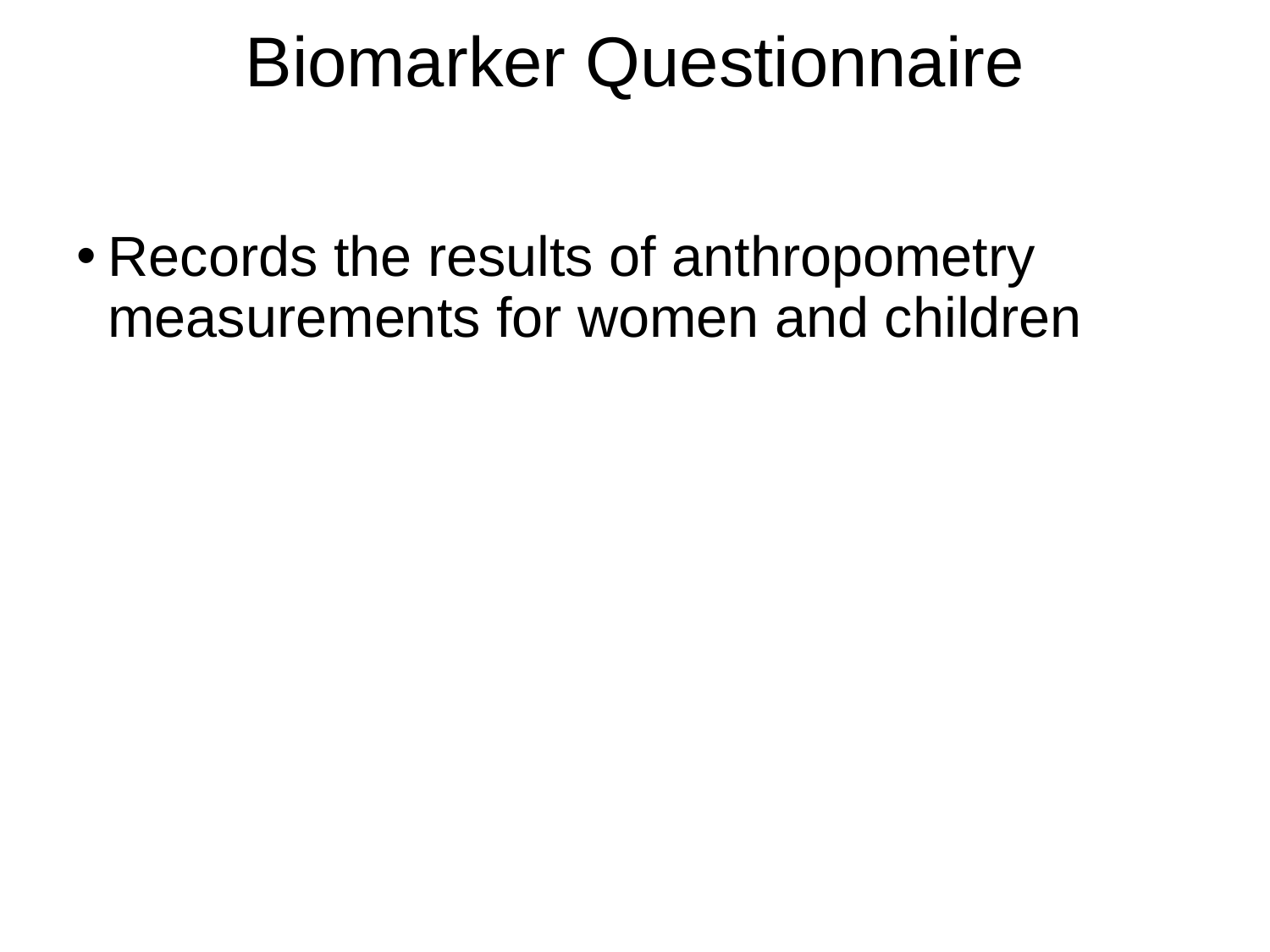

# Biomarker Questionnaire
Records the results of anthropometry measurements for women and children